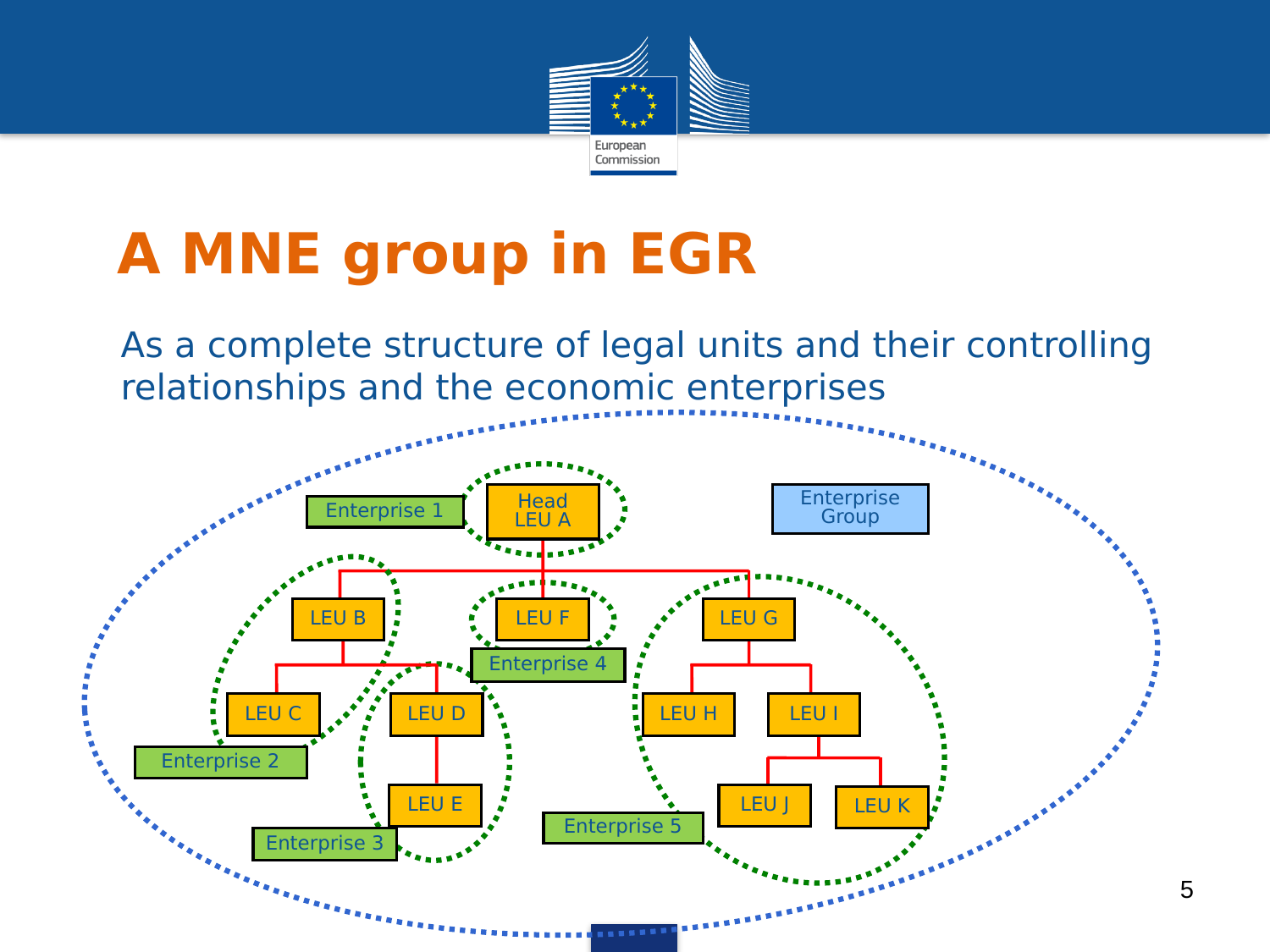

# A MNE group in EGR
As a complete structure of legal units and their controlling relationships and the economic enterprises

Head
LEU A
Enterprise Group
Enterprise 1

LEU B
LEU F
LEU G

Enterprise 4

LEU C
LEU D
LEU H
LEU I

Enterprise 2

LEU E
LEU J
LEU K
Enterprise 5
Enterprise 3
5